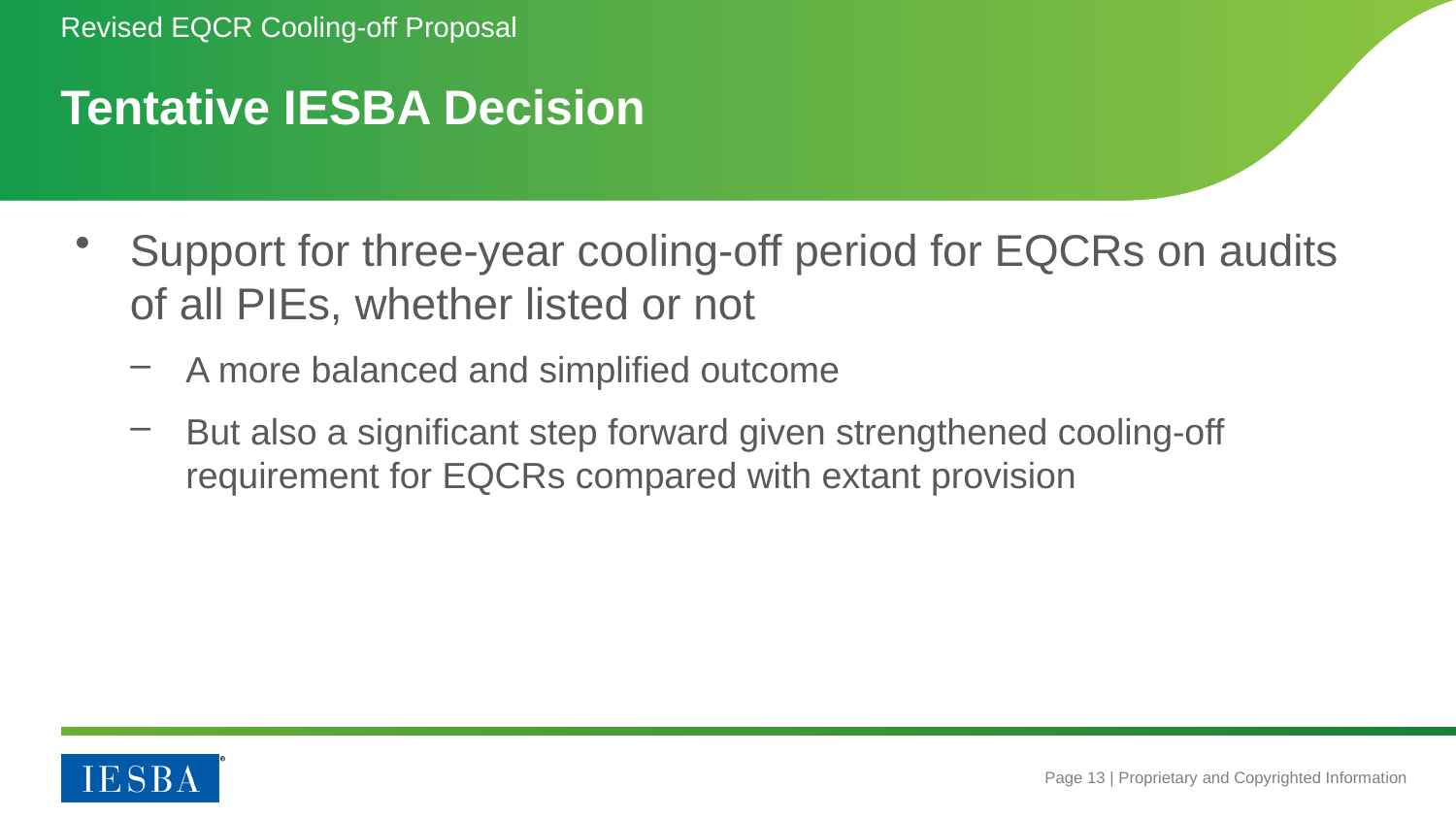

Revised EQCR Cooling-off Proposal

# Tentative IESBA Decision
Support for three-year cooling-off period for EQCRs on audits of all PIEs, whether listed or not
A more balanced and simplified outcome
But also a significant step forward given strengthened cooling-off requirement for EQCRs compared with extant provision